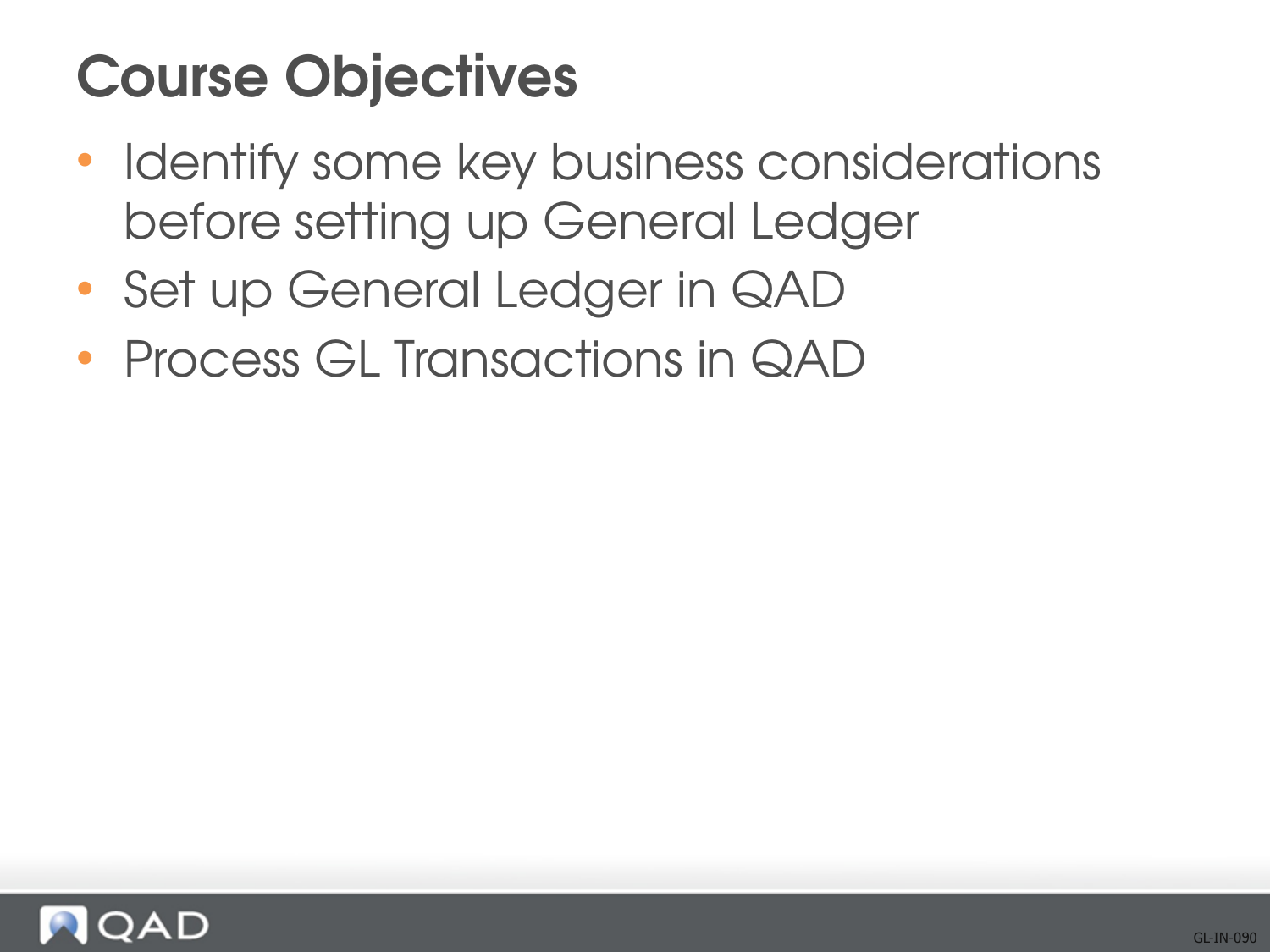

# Course Objectives
Identify some key business considerations before setting up General Ledger
Set up General Ledger in QAD
Process GL Transactions in QAD
GL-IN-090